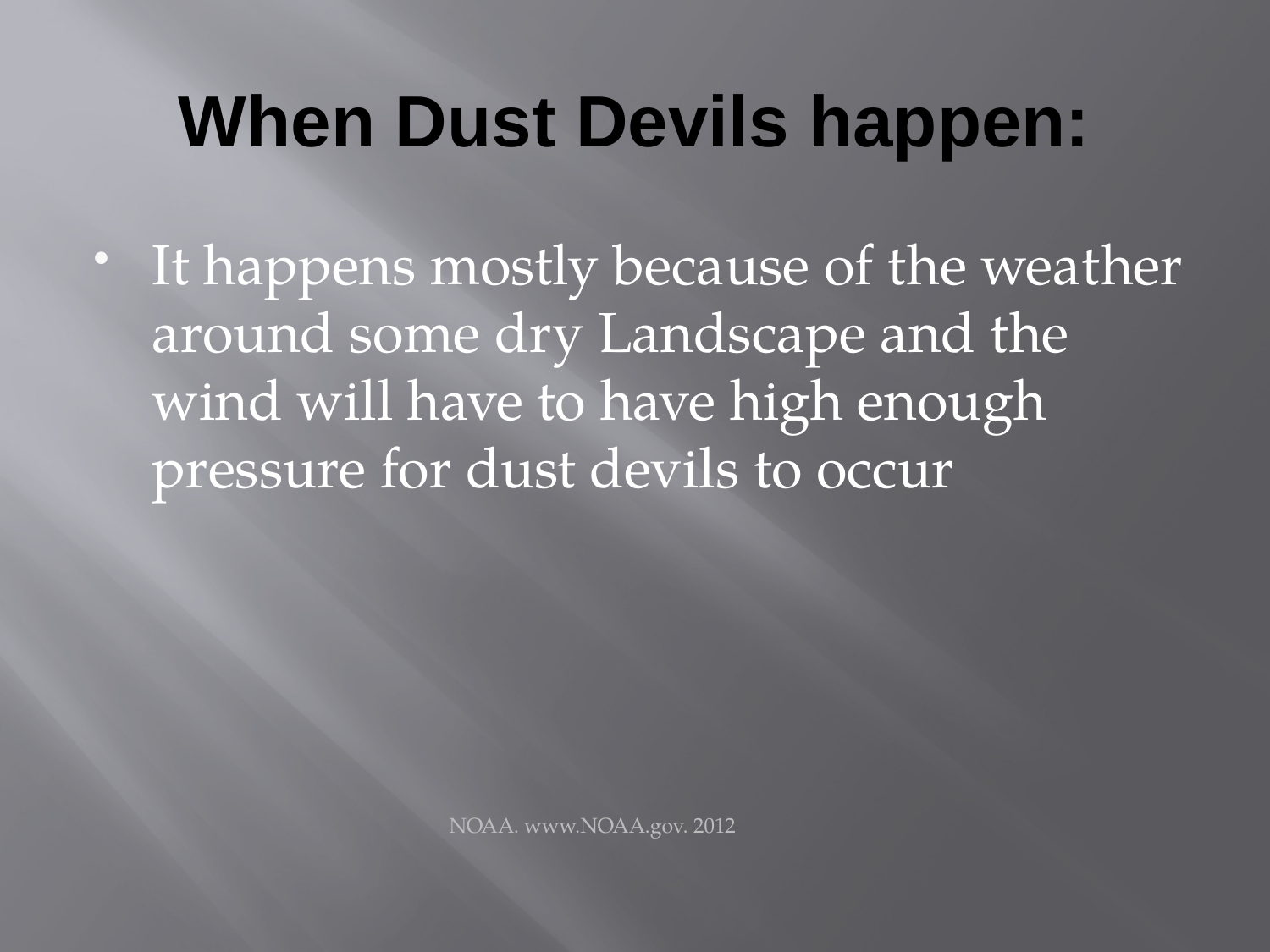

# When Dust Devils happen:
It happens mostly because of the weather around some dry Landscape and the wind will have to have high enough pressure for dust devils to occur
NOAA. www.NOAA.gov. 2012